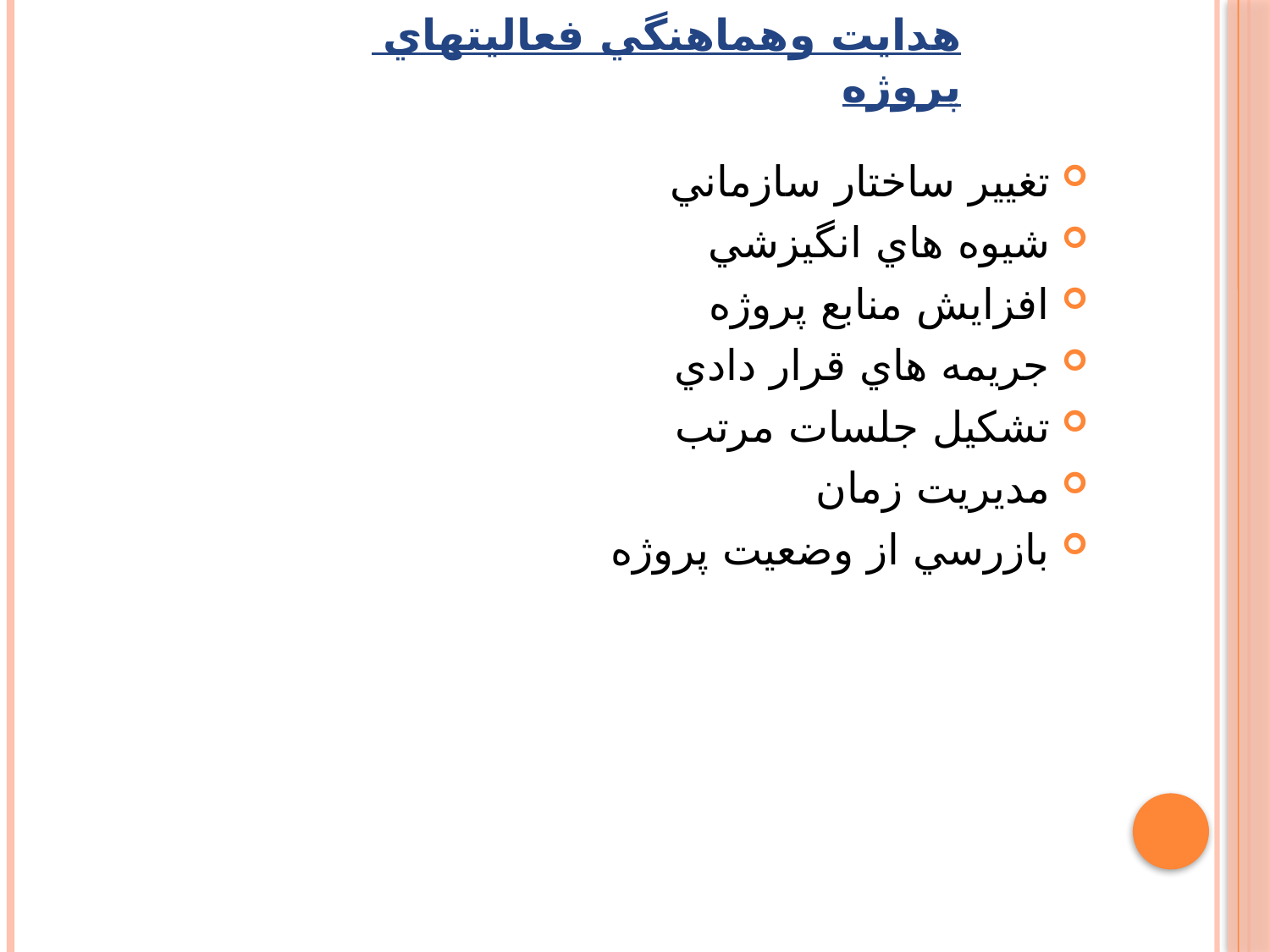

# هدایت وهماهنگي فعاليتهاي پروژه
تغيير ساختار سازماني
شيوه هاي انگيزشي
افزايش منابع پروژه
جريمه هاي قرار دادي
تشكيل جلسات مرتب
مديريت زمان
بازرسي از وضعيت پروژه